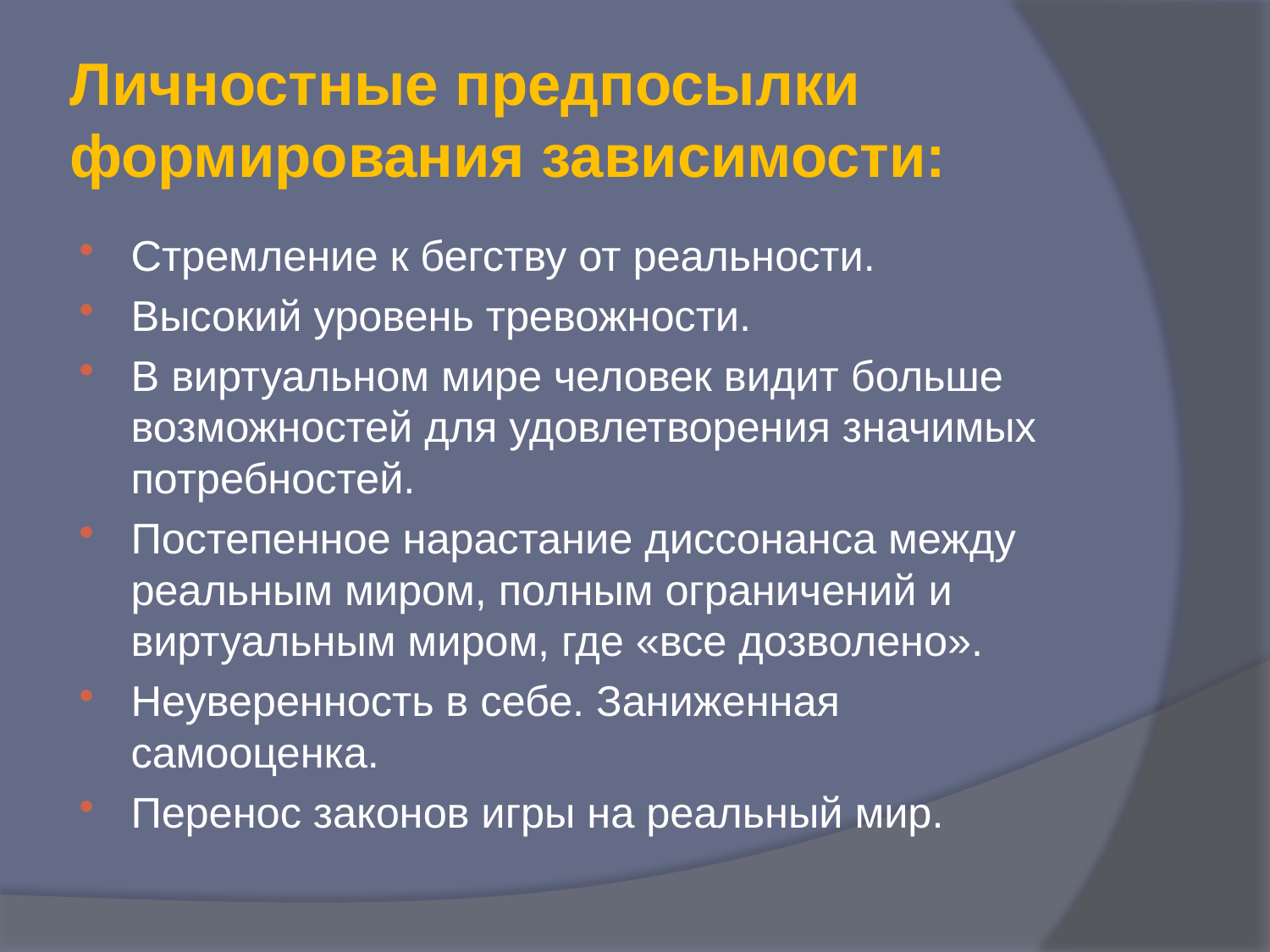

# Личностные предпосылки формирования зависимости:
Стремление к бегству от реальности.
Высокий уровень тревожности.
В виртуальном мире человек видит больше возможностей для удовлетворения значимых потребностей.
Постепенное нарастание диссонанса между реальным миром, полным ограничений и виртуальным миром, где «все дозволено».
Неуверенность в себе. Заниженная самооценка.
Перенос законов игры на реальный мир.